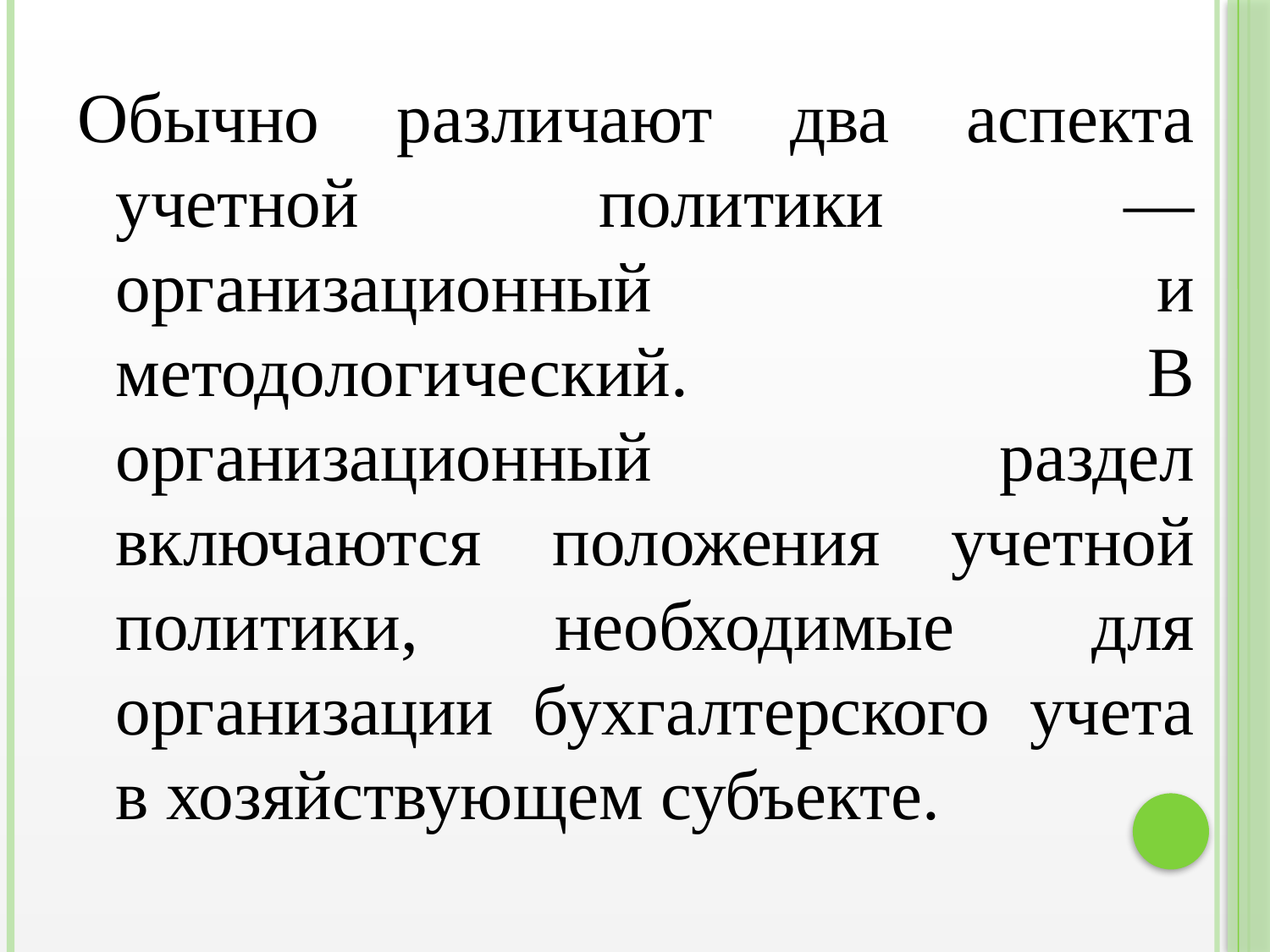

Обычно различают два аспекта учетной политики — организационный и методологический. В организационный раздел включаются положения учетной политики, необходимые для организации бухгалтерского учета в хозяйствующем субъекте.